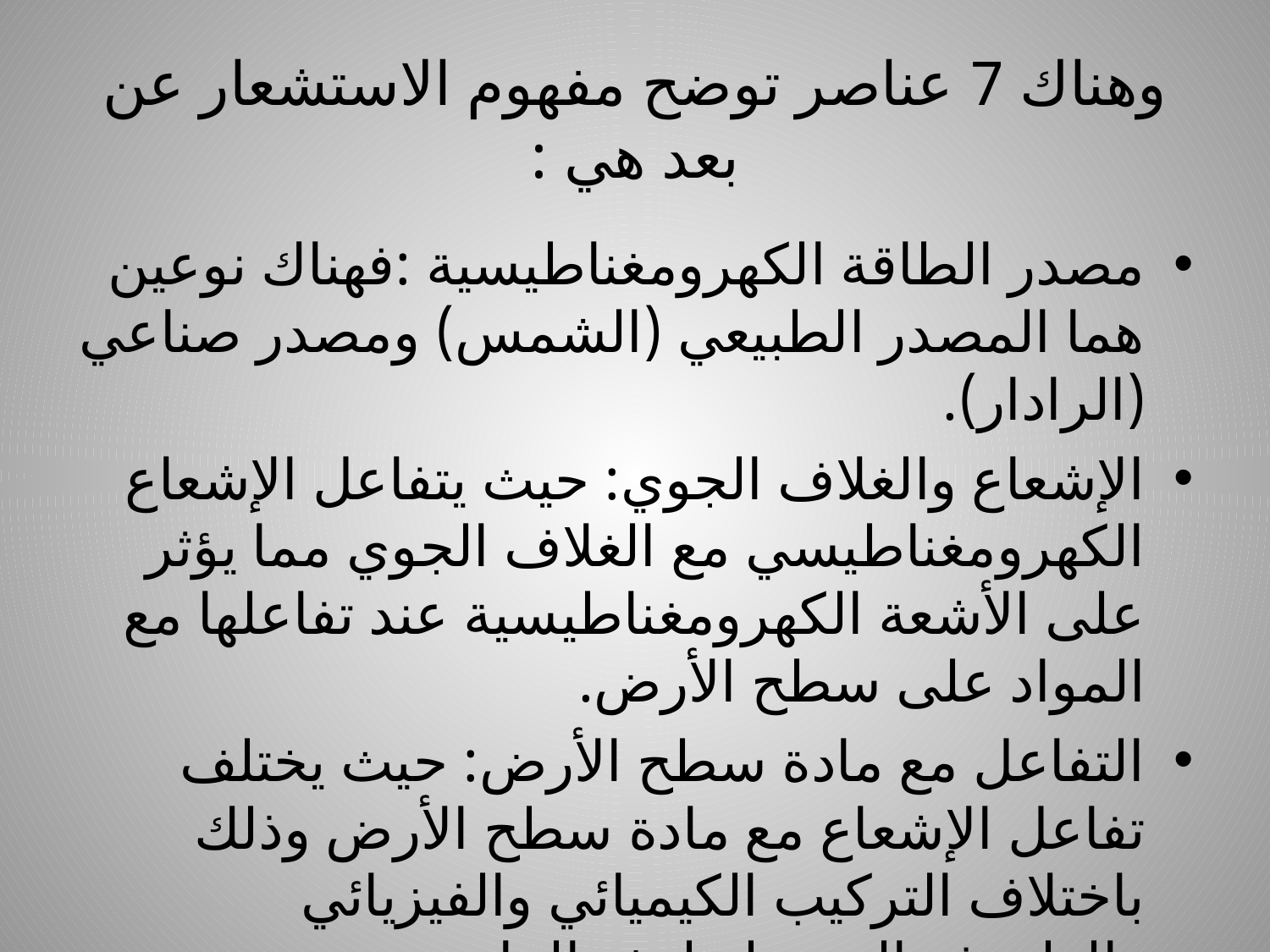

# وهناك 7 عناصر توضح مفهوم الاستشعار عن بعد هي :
مصدر الطاقة الكهرومغناطيسية :فهناك نوعين هما المصدر الطبيعي (الشمس) ومصدر صناعي (الرادار).
الإشعاع والغلاف الجوي: حيث يتفاعل الإشعاع الكهرومغناطيسي مع الغلاف الجوي مما يؤثر على الأشعة الكهرومغناطيسية عند تفاعلها مع المواد على سطح الأرض.
التفاعل مع مادة سطح الأرض: حيث يختلف تفاعل الإشعاع مع مادة سطح الأرض وذلك باختلاف التركيب الكيميائي والفيزيائي والظروف المحيطة لهذه المادة.